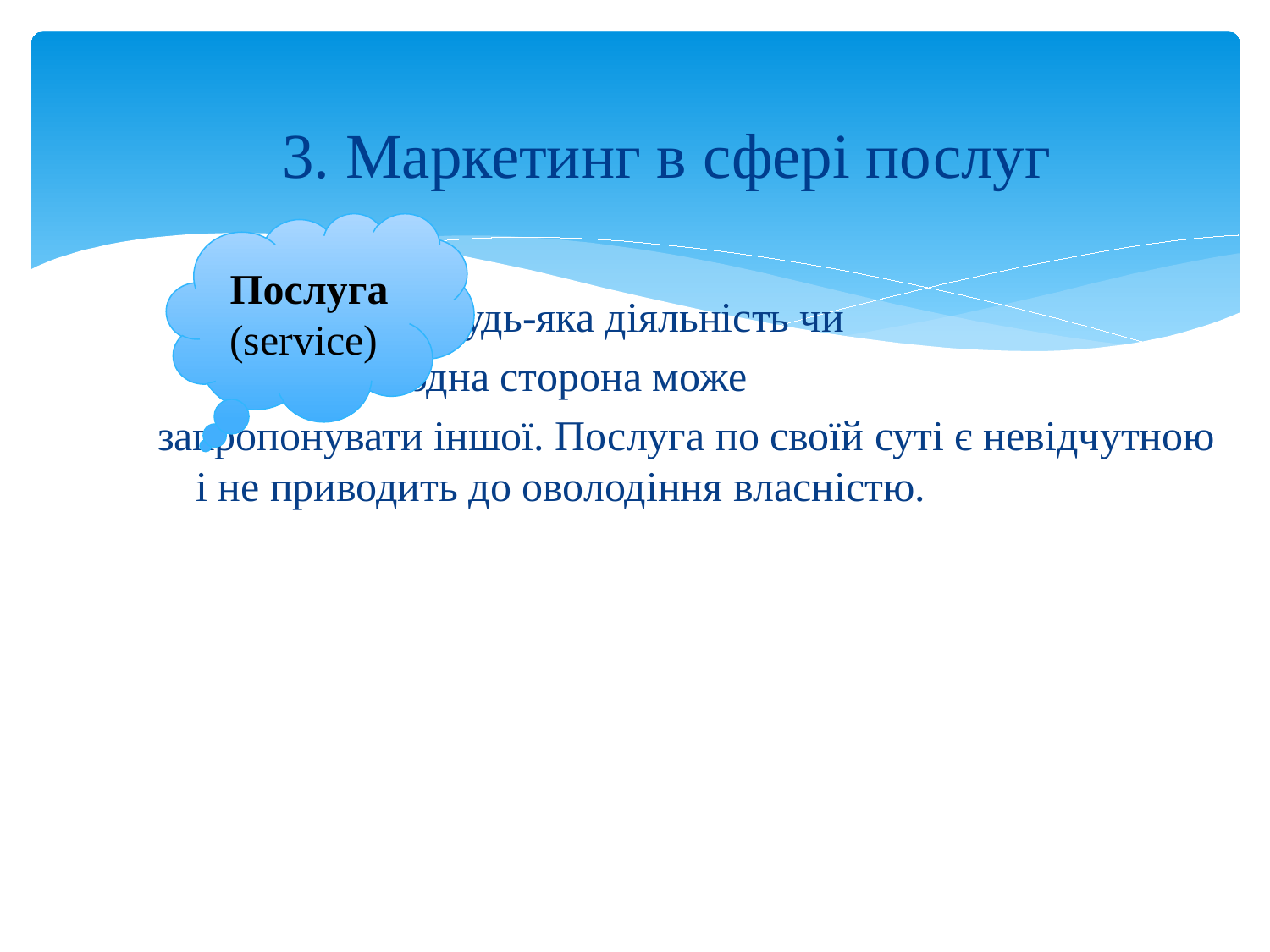

# 3. Маркетинг в сфері послуг
Послуга (service)
                        – будь-яка діяльність чи
благо, яке одна сторона може
запропонувати іншої. Послуга по своїй суті є невідчутною і не приводить до оволодіння власністю.